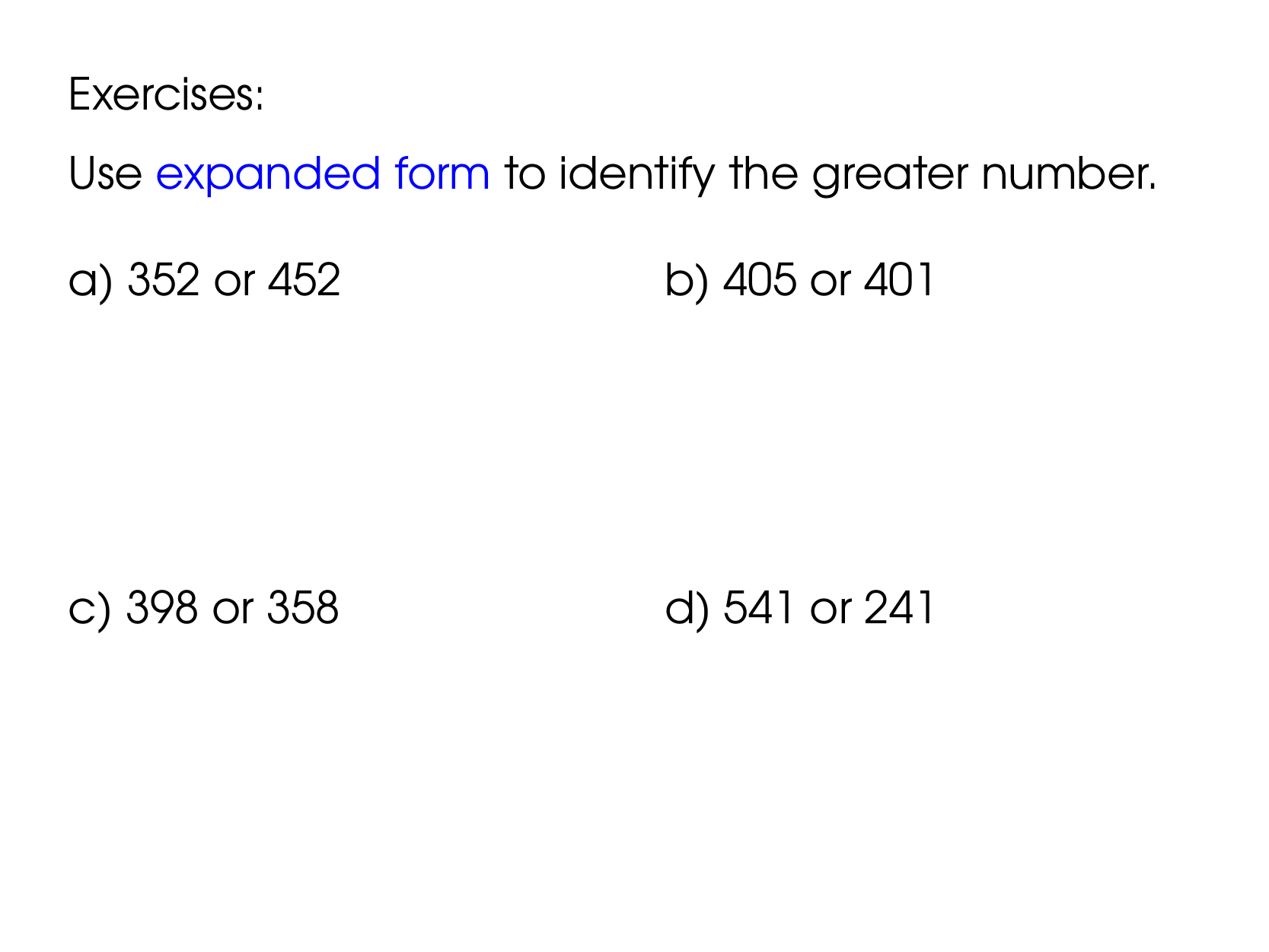

Exercises:
Use expanded form to identify the greater number.
a) 352 or 452
b) 405 or 401
c) 398 or 358
d) 541 or 241